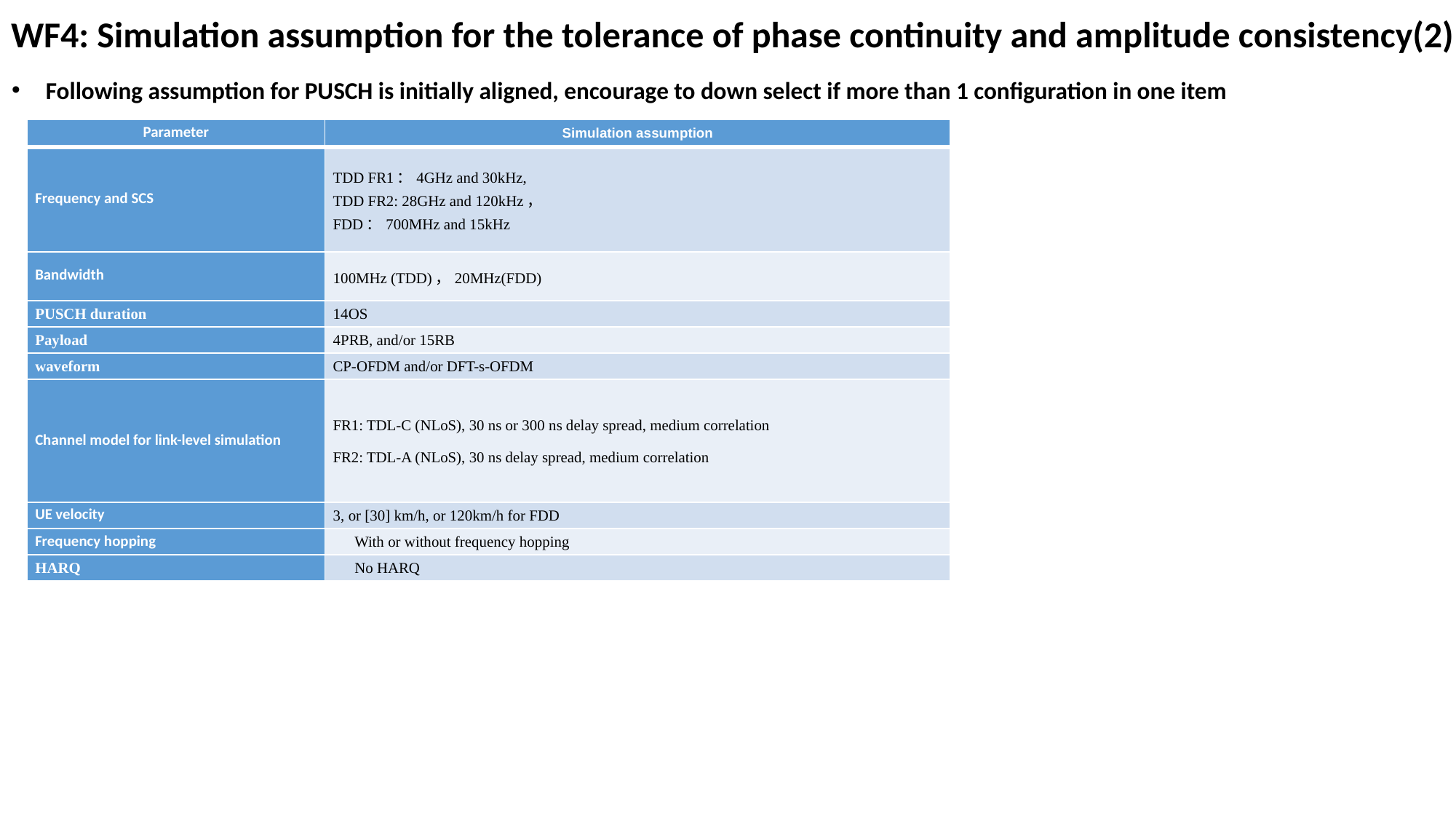

# WF4: Simulation assumption for the tolerance of phase continuity and amplitude consistency(2)
Following assumption for PUSCH is initially aligned, encourage to down select if more than 1 configuration in one item
| Parameter | Simulation assumption |
| --- | --- |
| Frequency and SCS | TDD FR1：4GHz and 30kHz, TDD FR2: 28GHz and 120kHz， FDD：700MHz and 15kHz |
| Bandwidth | 100MHz (TDD)，20MHz(FDD) |
| PUSCH duration | 14OS |
| Payload | 4PRB, and/or 15RB |
| waveform | CP-OFDM and/or DFT-s-OFDM |
| Channel model for link-level simulation | FR1: TDL-C (NLoS), 30 ns or 300 ns delay spread, medium correlation FR2: TDL-A (NLoS), 30 ns delay spread, medium correlation |
| UE velocity | 3, or [30] km/h, or 120km/h for FDD |
| Frequency hopping | With or without frequency hopping |
| HARQ | No HARQ |